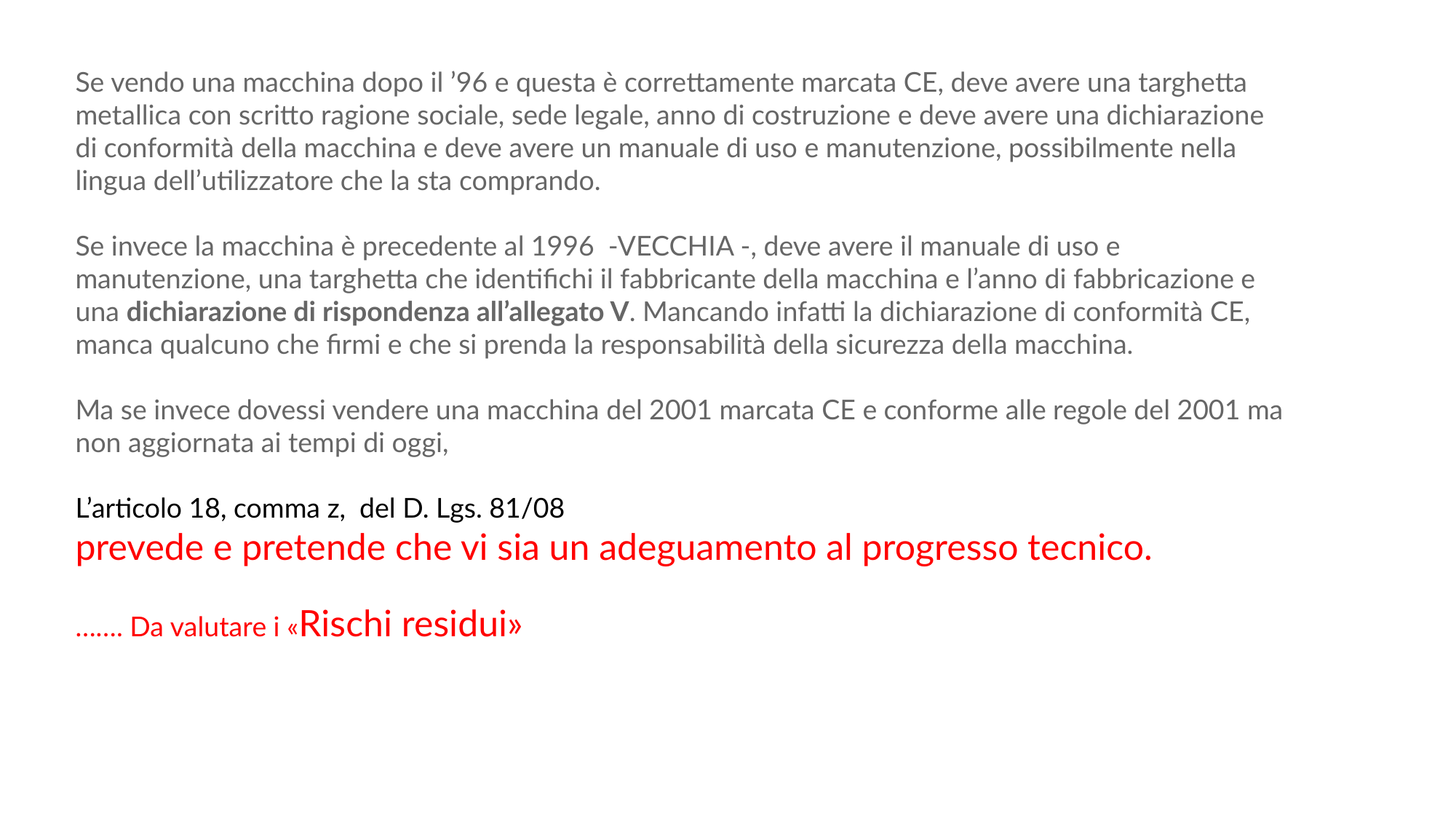

Se vendo una macchina dopo il ’96 e questa è correttamente marcata CE, deve avere una targhetta metallica con scritto ragione sociale, sede legale, anno di costruzione e deve avere una dichiarazione di conformità della macchina e deve avere un manuale di uso e manutenzione, possibilmente nella lingua dell’utilizzatore che la sta comprando.

Se invece la macchina è precedente al 1996  -VECCHIA -, deve avere il manuale di uso e manutenzione, una targhetta che identifichi il fabbricante della macchina e l’anno di fabbricazione e una dichiarazione di rispondenza all’allegato V. Mancando infatti la dichiarazione di conformità CE, manca qualcuno che firmi e che si prenda la responsabilità della sicurezza della macchina.

Ma se invece dovessi vendere una macchina del 2001 marcata CE e conforme alle regole del 2001 ma non aggiornata ai tempi di oggi,

L’articolo 18, comma z,  del D. Lgs. 81/08
prevede e pretende che vi sia un adeguamento al progresso tecnico.

……. Da valutare i «Rischi residui»